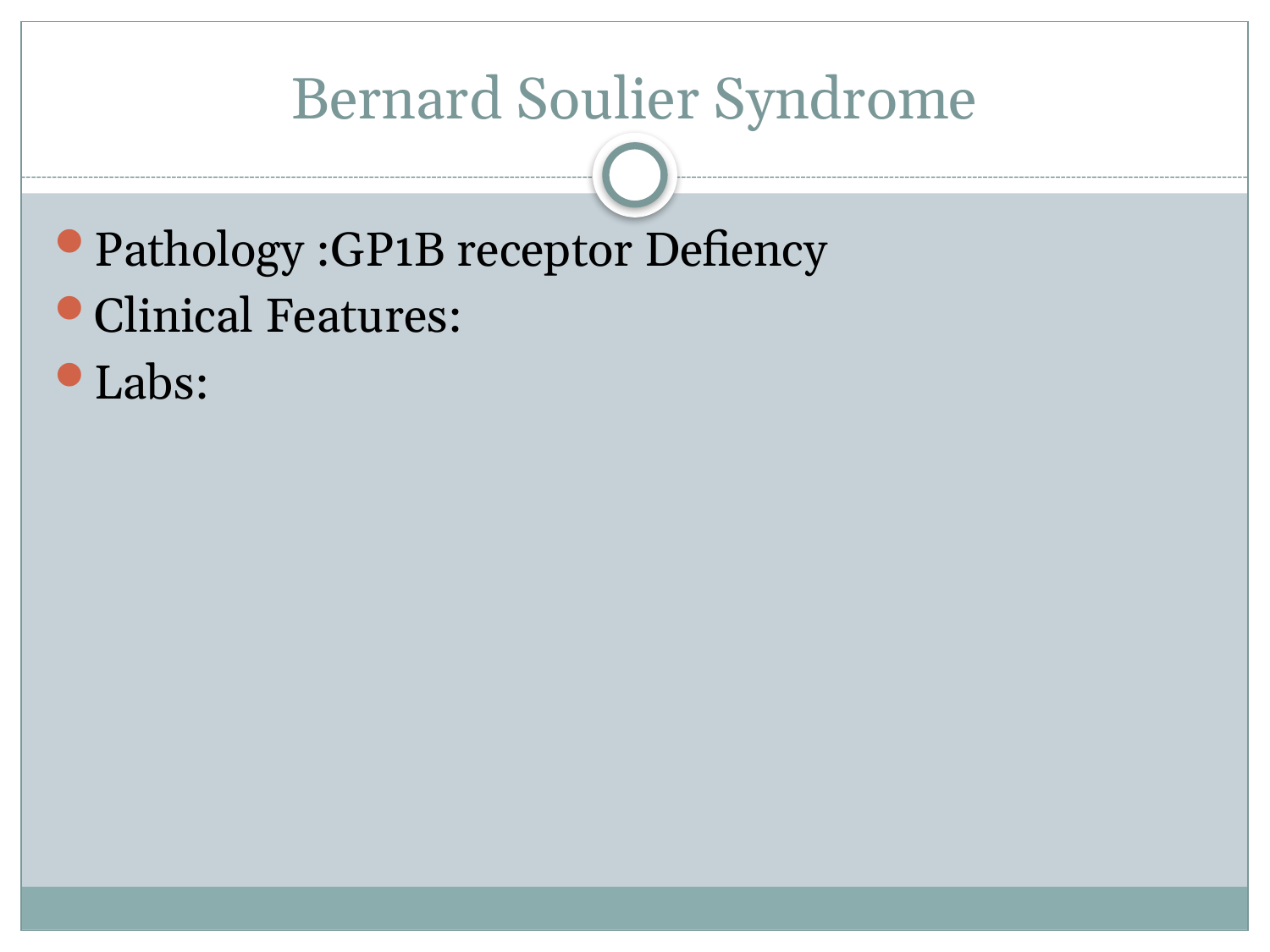

# Bernard Soulier Syndrome
Pathology :GP1B receptor Defiency
Clinical Features:
Labs: